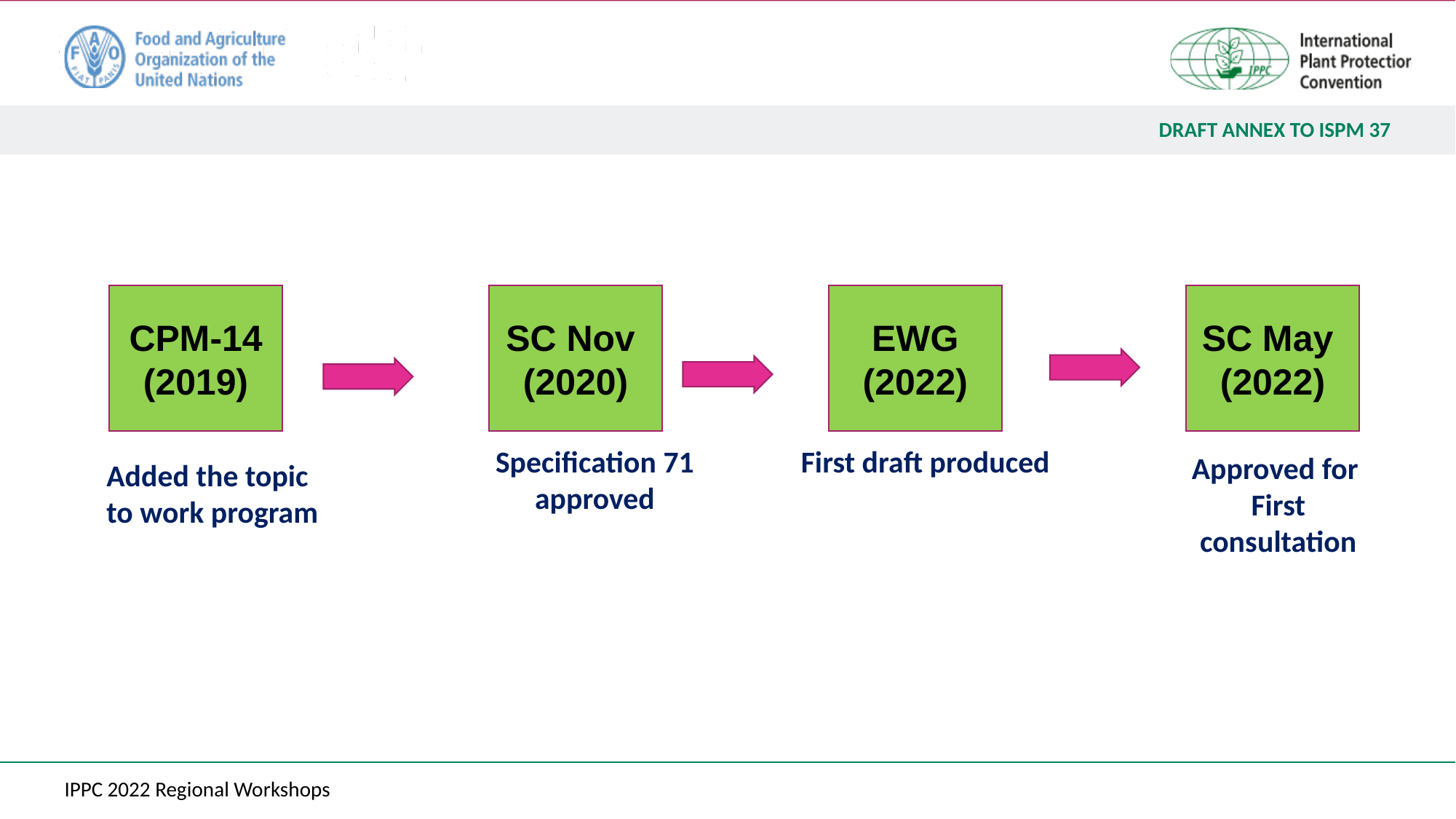

CPM-14 (2019)
SC Nov  (2020)
EWG
(2022)
SC May  (2022)

First draft produced
Specification 71 approved
Approved for  First consultation
Added the topic to work program